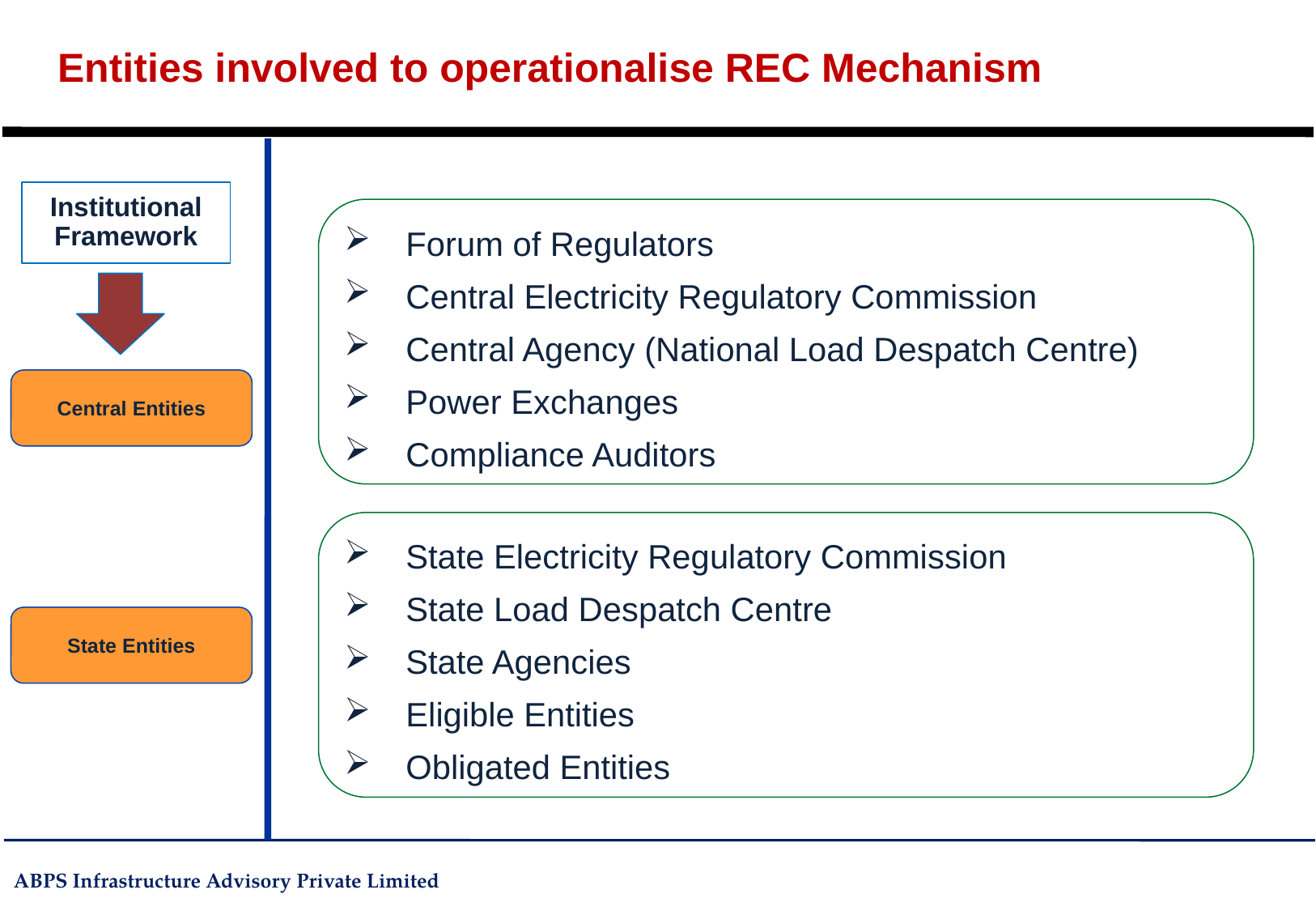

Entities involved to operationalise REC Mechanism

Institutional Framework
Forum of Regulators
Central Electricity Regulatory Commission
Central Agency (National Load Despatch Centre)
Power Exchanges
Compliance Auditors

Central Entities
State Electricity Regulatory Commission
State Load Despatch Centre
State Agencies
Eligible Entities
Obligated Entities
State Entities